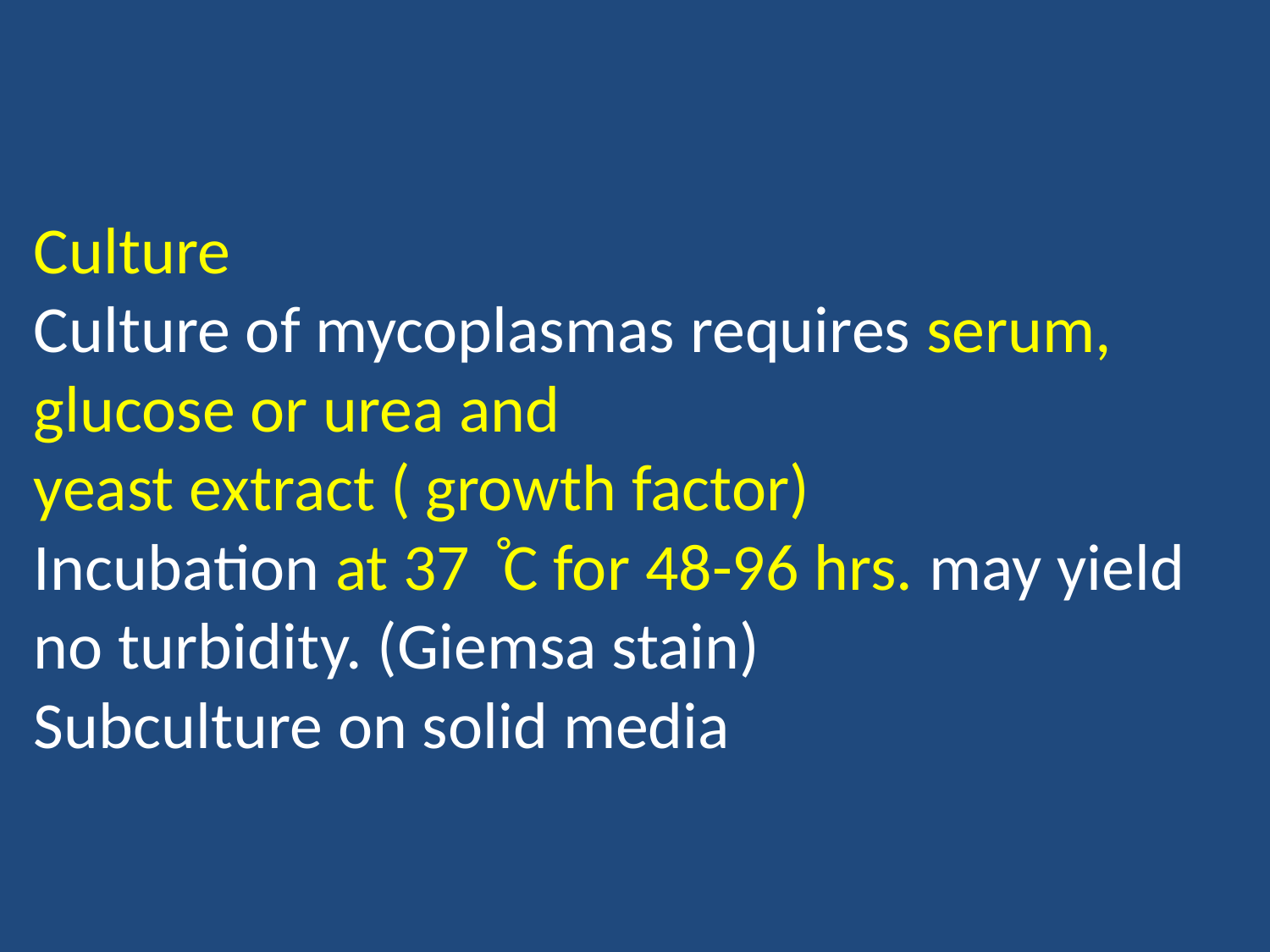

# Culture Culture of mycoplasmas requires serum, glucose or urea and yeast extract ( growth factor) Incubation at 37  ̊C for 48-96 hrs. may yield no turbidity. (Giemsa stain) Subculture on solid media